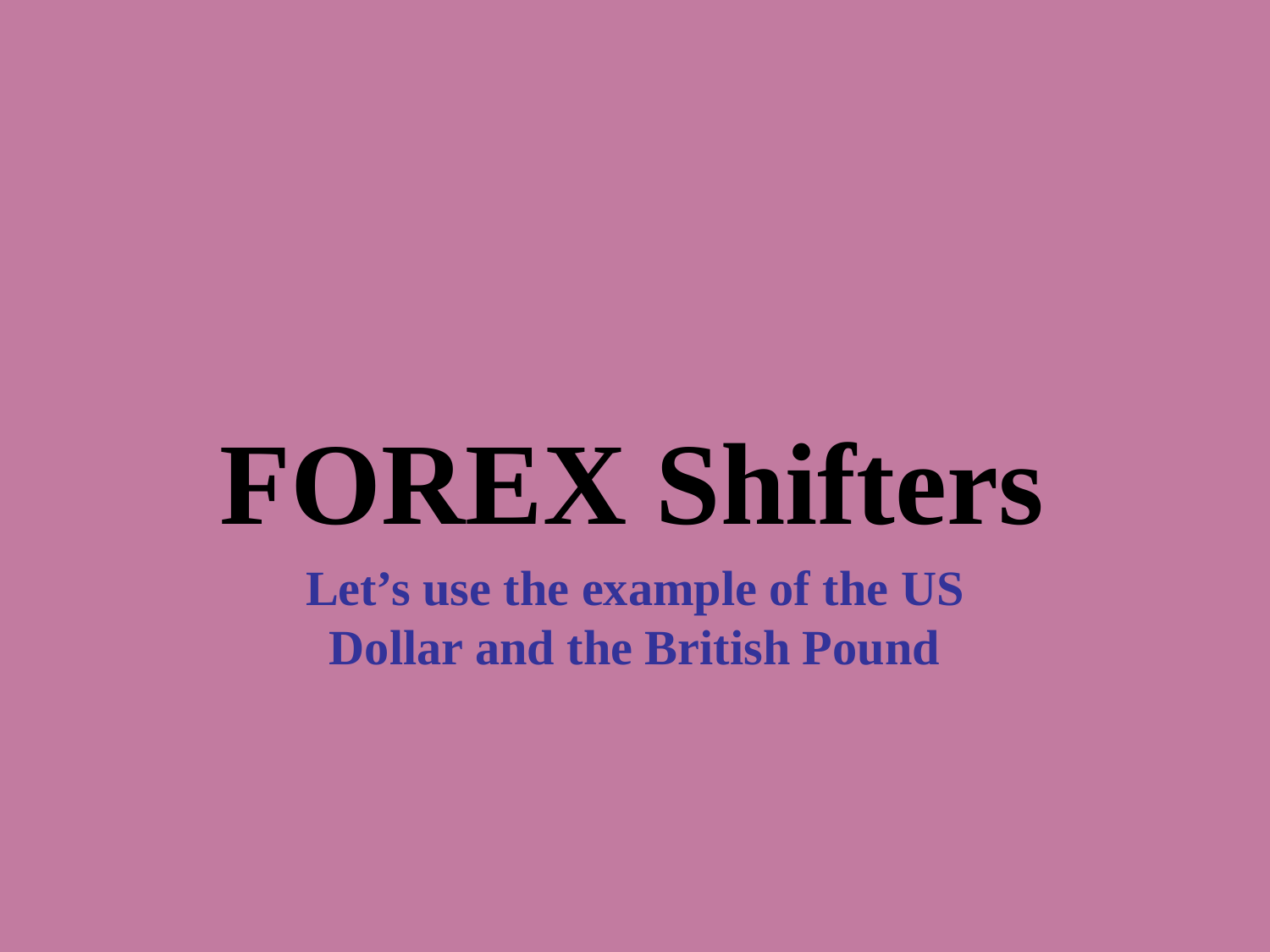

FOREX Shifters
Let’s use the example of the US Dollar and the British Pound